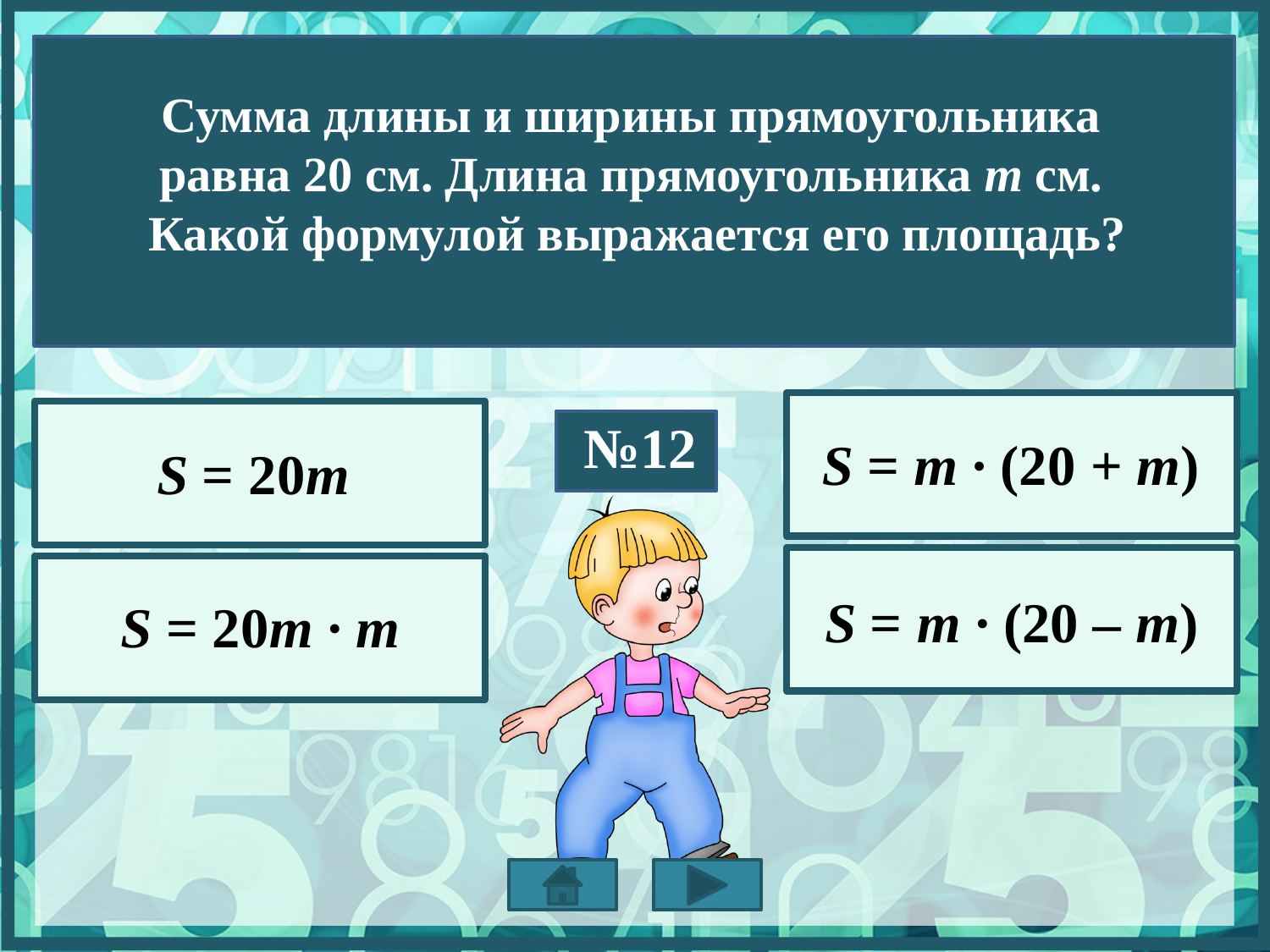

Сумма длины и ширины прямоугольника
равна 20 см. Длина прямоугольника т см.
Какой формулой выражается его площадь?
S = т · (20 + т)
№12
S = 20т
S = т · (20 – т)
S = 20т · т